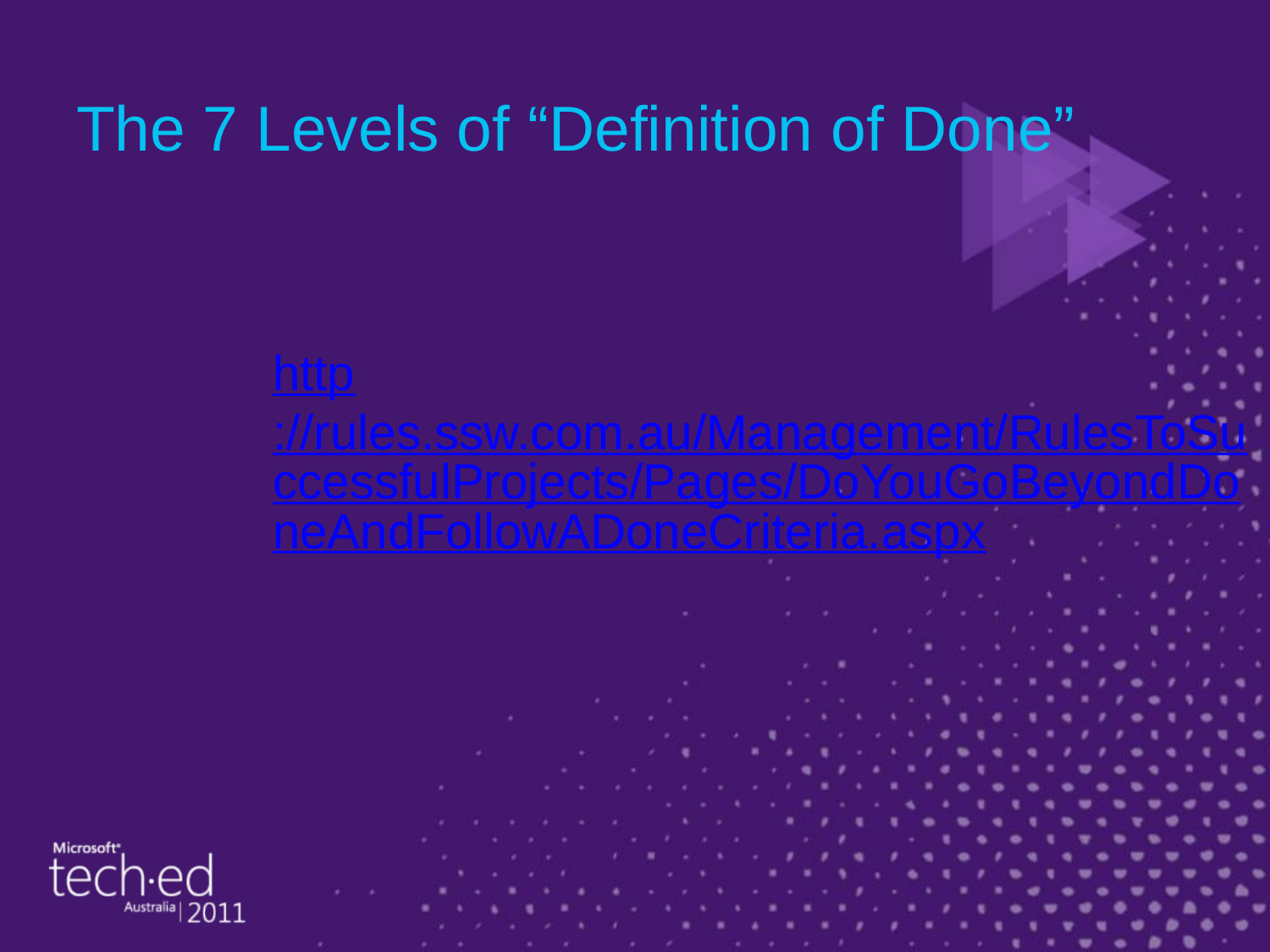

# The 7 Levels of “Definition of Done”
http://rules.ssw.com.au/Management/RulesToSuccessfulProjects/Pages/DoYouGoBeyondDoneAndFollowADoneCriteria.aspx